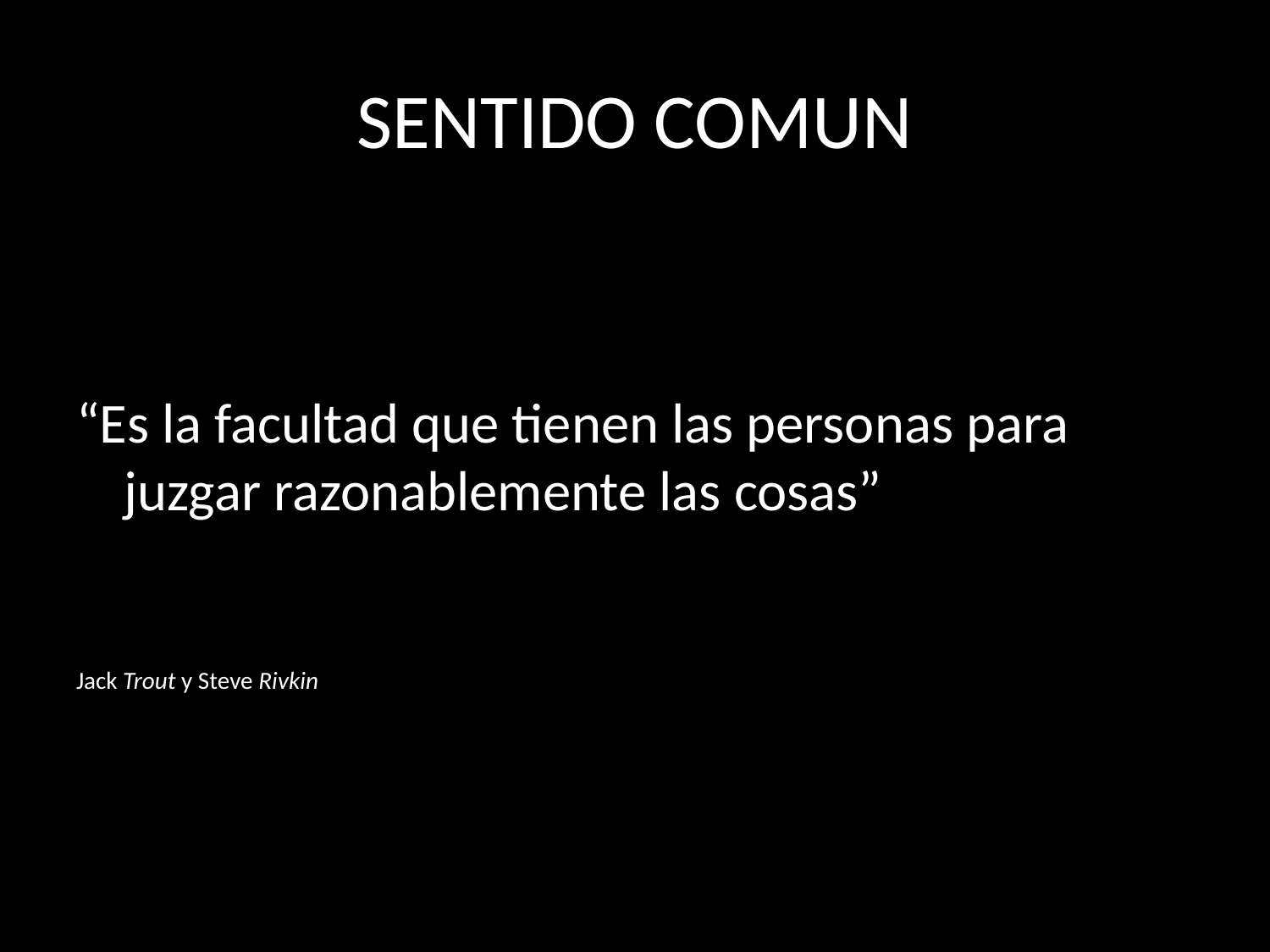

# SENTIDO COMUN

“Es la facultad que tienen las personas para juzgar razonablemente las cosas”

Jack Trout y Steve Rivkin